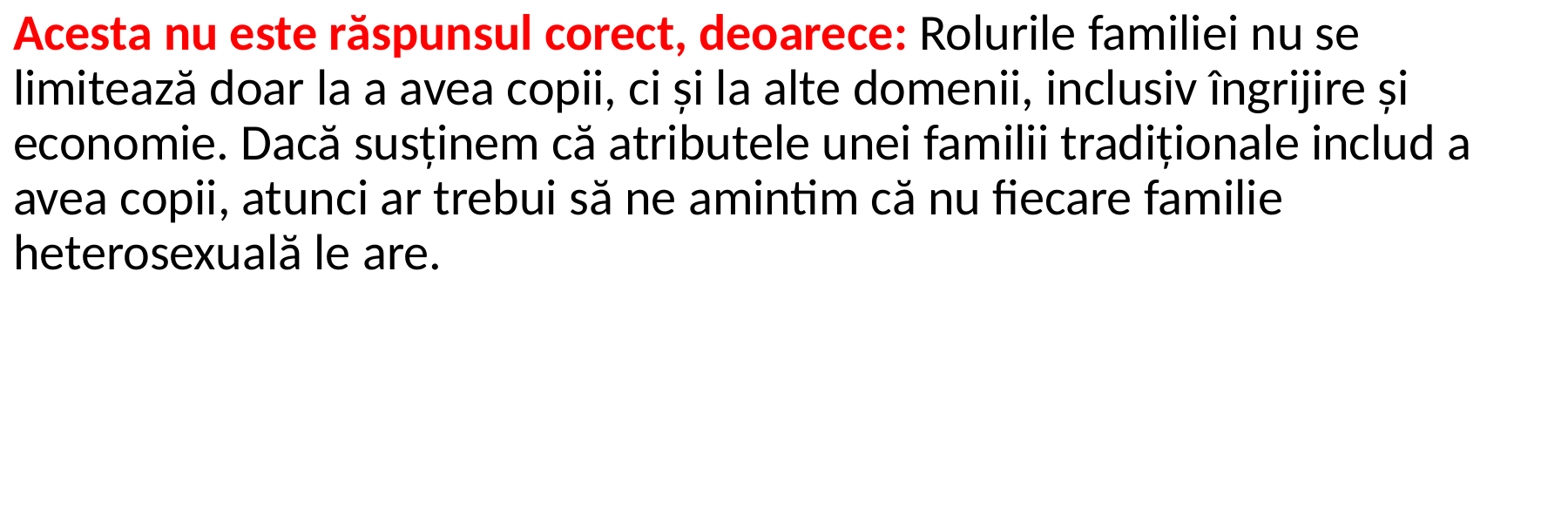

Acesta nu este răspunsul corect, deoarece: Rolurile familiei nu se limitează doar la a avea copii, ci și la alte domenii, inclusiv îngrijire și economie. Dacă susținem că atributele unei familii tradiționale includ a avea copii, atunci ar trebui să ne amintim că nu fiecare familie heterosexuală le are.